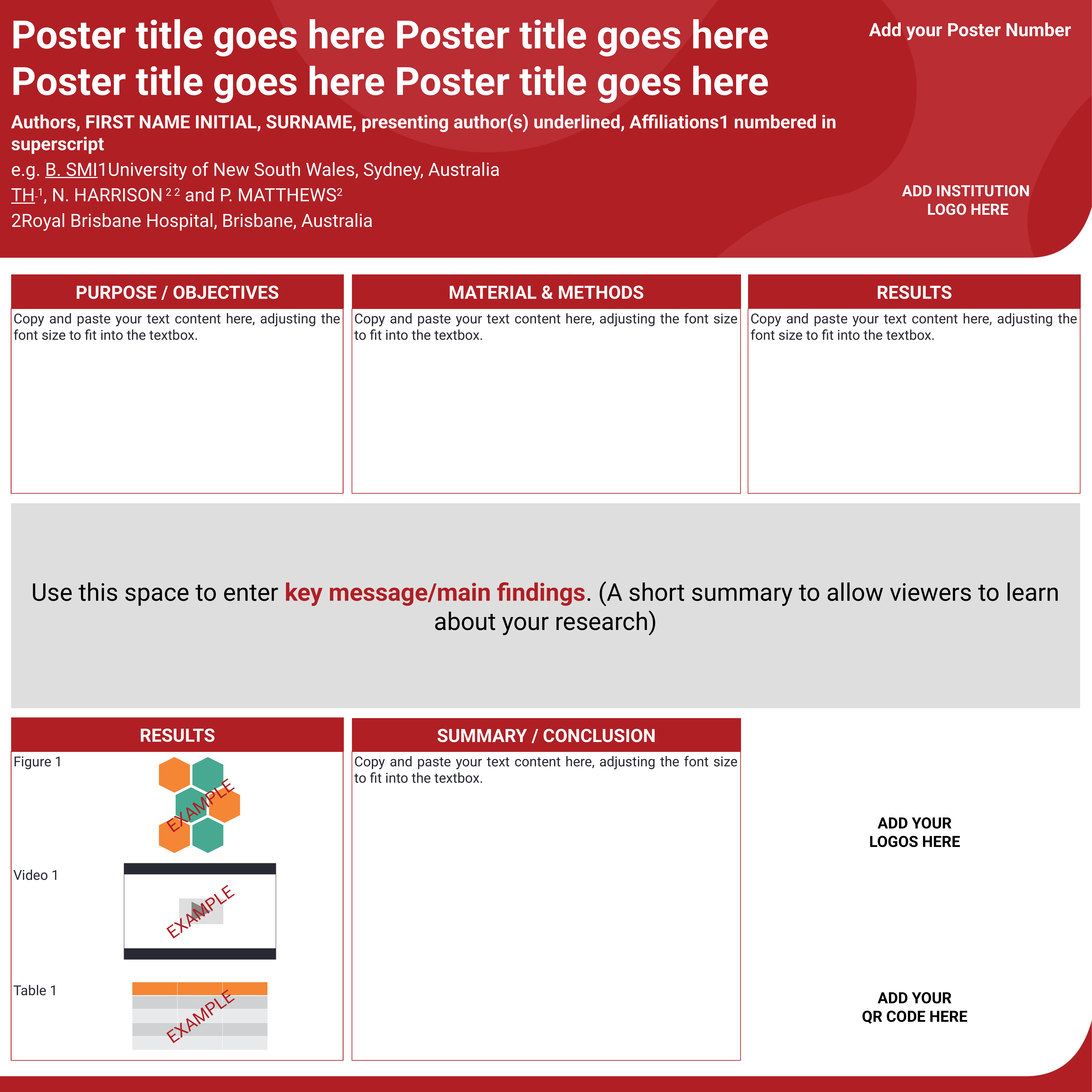

Add your Poster Number
Poster title goes here Poster title goes here Poster title goes here Poster title goes here
Authors, FIRST NAME INITIAL, SURNAME, presenting author(s) underlined, Affiliations1 numbered in superscript
e.g. B. SMI1University of New South Wales, Sydney, Australia
TH 1, N. HARRISON 2 2 and P. MATTHEWS2
2Royal Brisbane Hospital, Brisbane, Australia
Add INSTITUTION
LOGO here
MATERIAL & METHODS
RESULTS
PURPOSE / OBJECTIVES
Copy and paste your text content here, adjusting the font size to fit into the textbox.
Copy and paste your text content here, adjusting the font size to fit into the textbox.
Copy and paste your text content here, adjusting the font size to fit into the textbox.
Use this space to enter key message/main findings. (A short summary to allow viewers to learn about your research)
RESULTS
SUMMARY / CONCLUSION
Add your
logos here
Copy and paste your text content here, adjusting the font size to fit into the textbox.
Figure 1

EXAMPLE

Video 1
EXAMPLE
Add your
QR CODE here
Table 1
|  |  |  |
| --- | --- | --- |
|  |  |  |
|  |  |  |
|  |  |  |
|  |  |  |
EXAMPLE